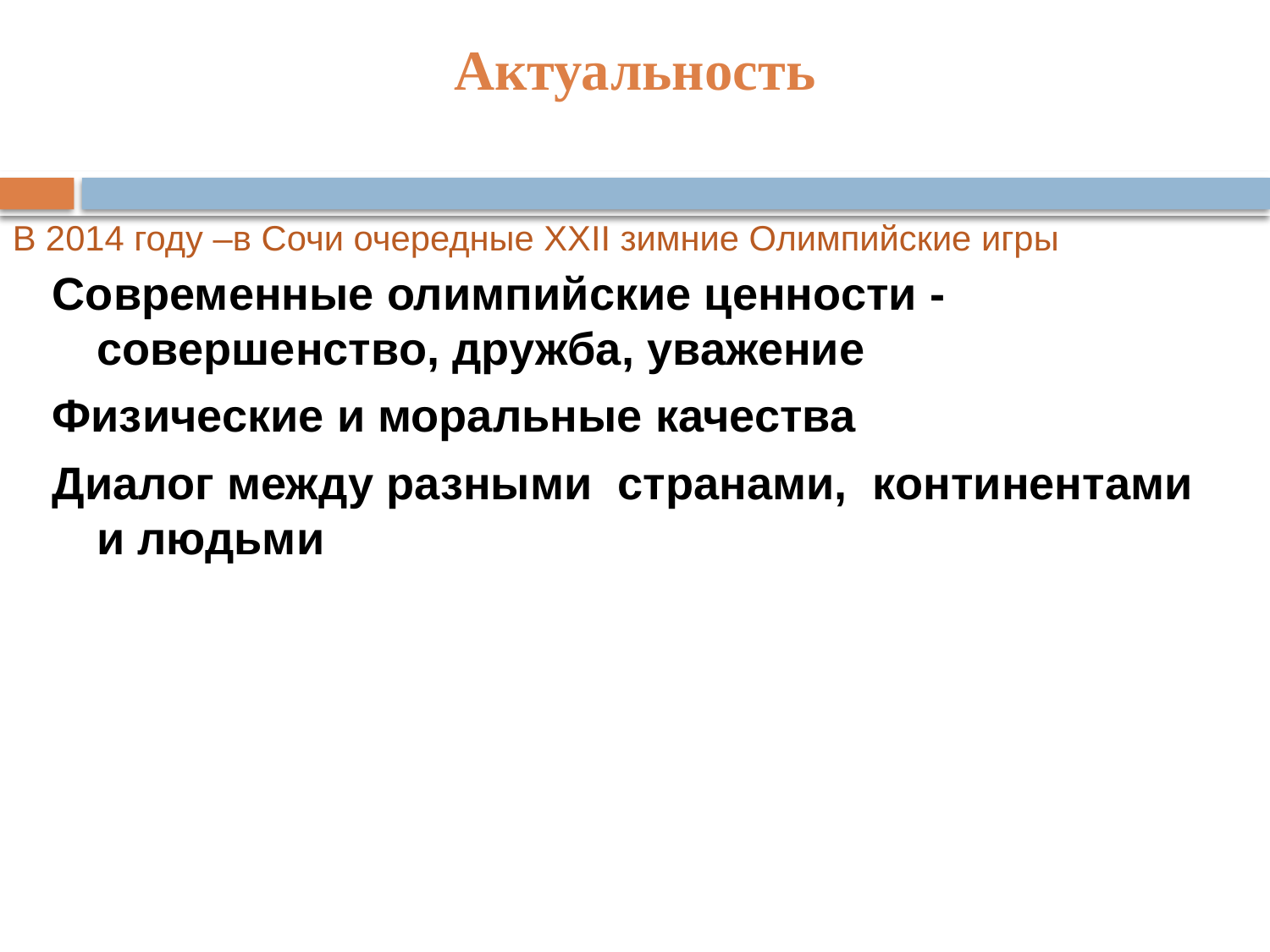

Актуальность
# В 2014 году –в Сочи очередные ХХII зимние Олимпийские игры
Современные олимпийские ценности -совершенство, дружба, уважение
Физические и моральные качества
Диалог между разными  странами,  континентами и людьми